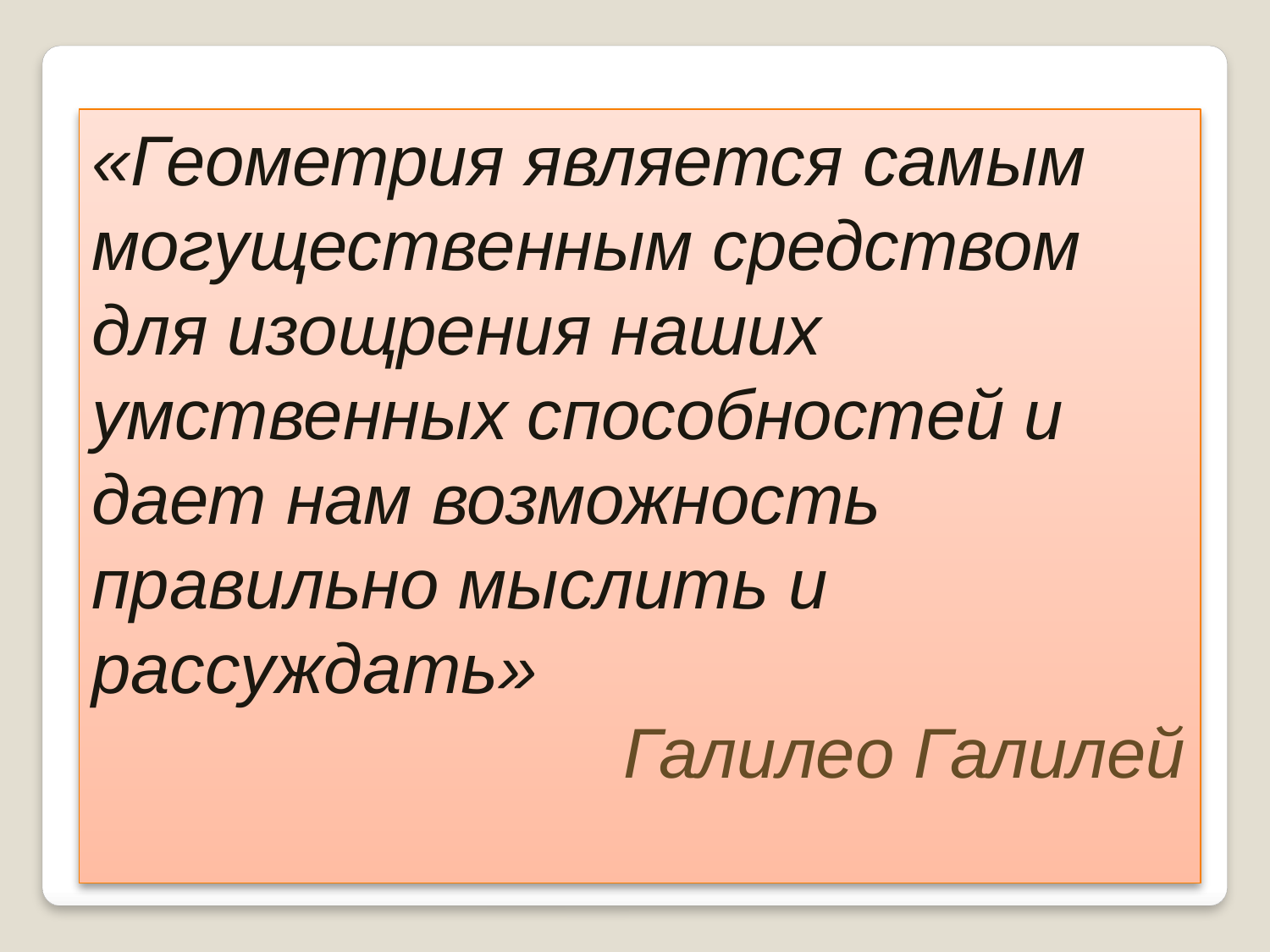

«Геометрия является самым могущественным средством для изощрения наших умственных способностей и дает нам возможность правильно мыслить и рассуждать»
                           Галилео Галилей